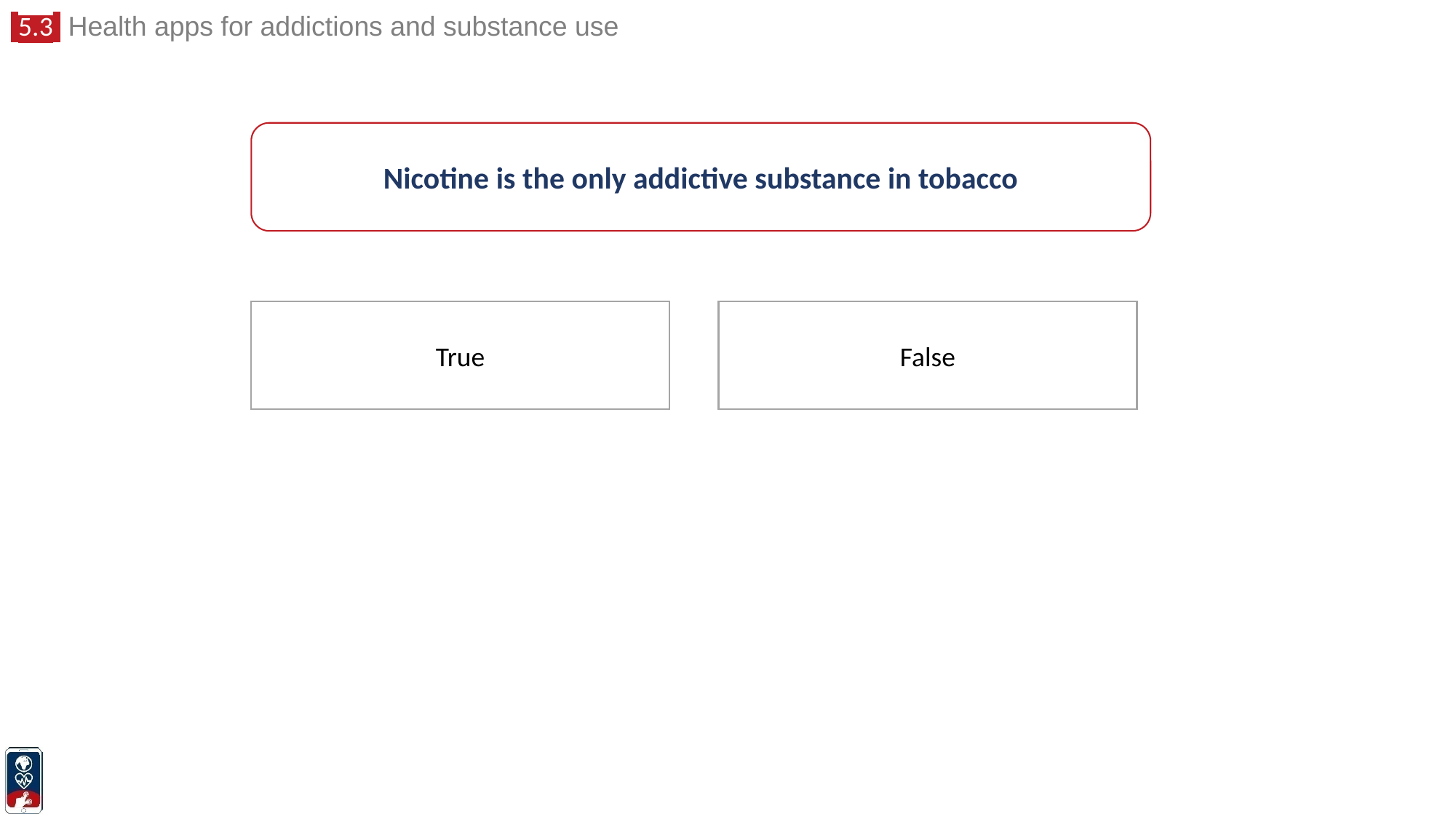

Nicotine is the only addictive substance in tobacco
True
False